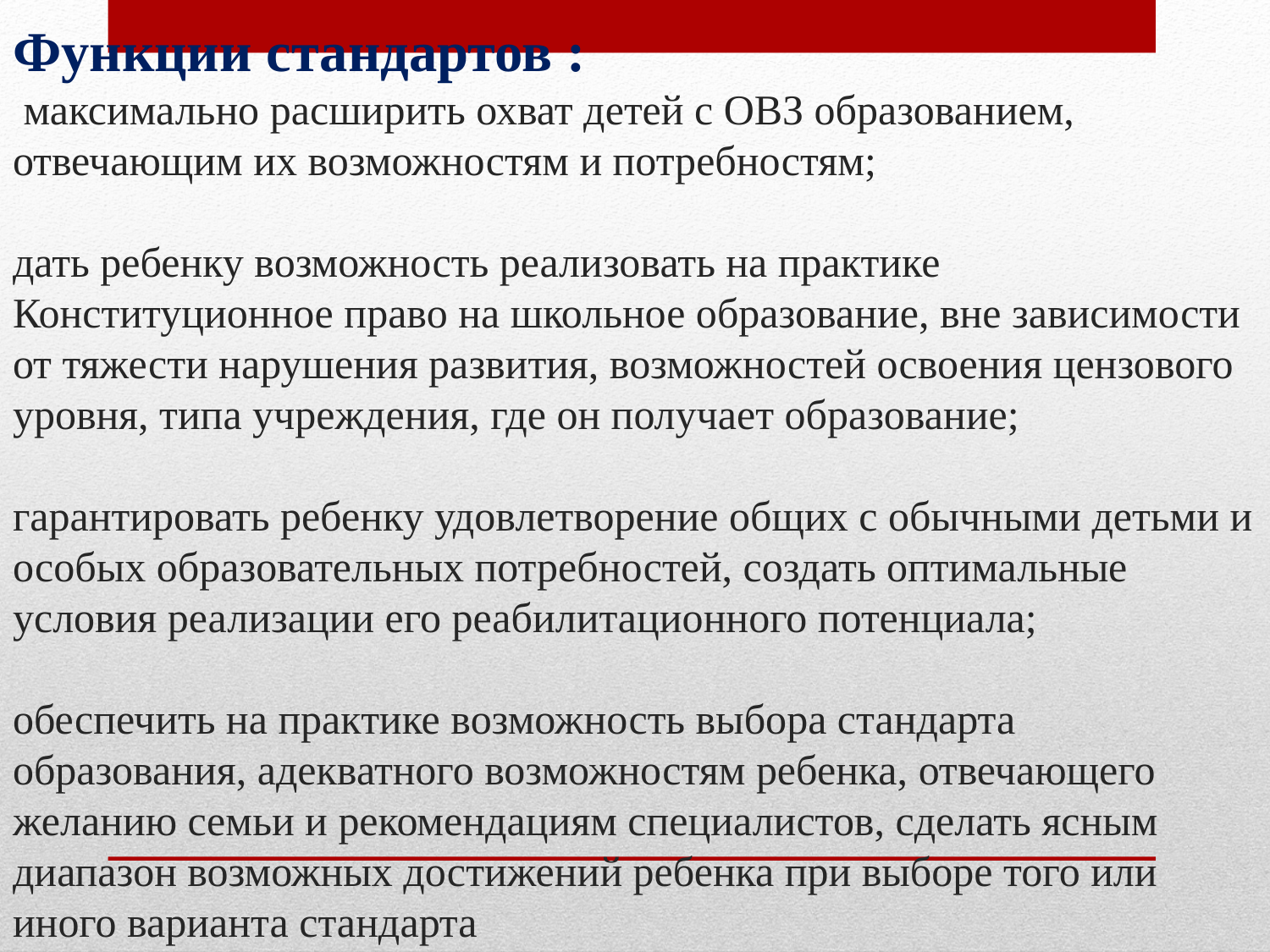

# Функции стандартов : максимально расширить охват детей с ОВЗ образованием, отвечающим их возможностям и потребностям; дать ребенку возможность реализовать на практике Конституционное право на школьное образование, вне зависимости от тяжести нарушения развития, возможностей освоения цензового уровня, типа учреждения, где он получает образование; гарантировать ребенку удовлетворение общих с обычными детьми и особых образовательных потребностей, создать оптимальные условия реализации его реабилитационного потенциала; обеспечить на практике возможность выбора стандарта образования, адекватного возможностям ребенка, отвечающего желанию семьи и рекомендациям специалистов, сделать ясным диапазон возможных достижений ребенка при выборе того или иного варианта стандарта